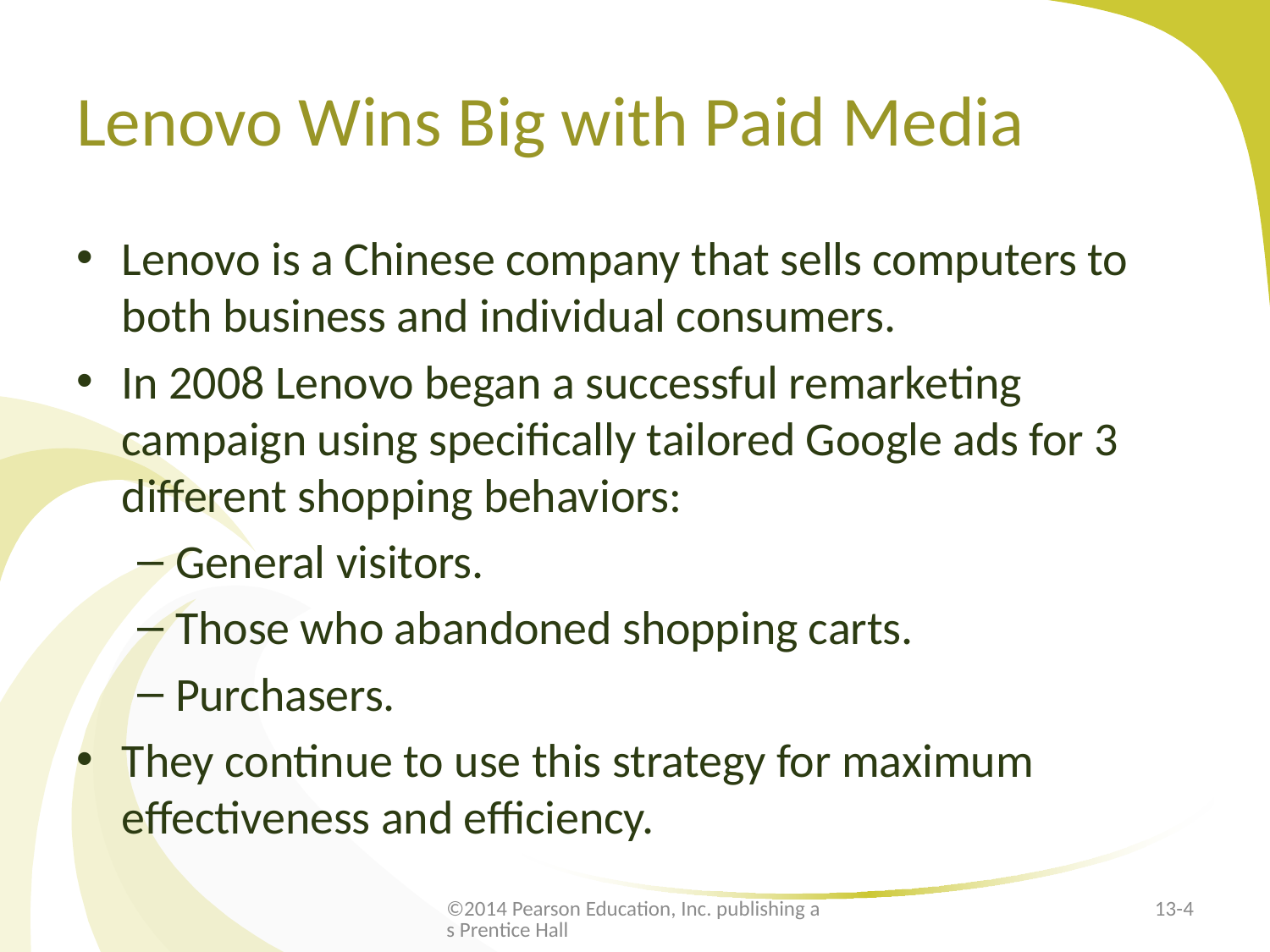

# Lenovo Wins Big with Paid Media
Lenovo is a Chinese company that sells computers to both business and individual consumers.
In 2008 Lenovo began a successful remarketing campaign using specifically tailored Google ads for 3 different shopping behaviors:
General visitors.
Those who abandoned shopping carts.
Purchasers.
They continue to use this strategy for maximum effectiveness and efficiency.

©2014 Pearson Education, Inc. publishing as Prentice Hall
13-4